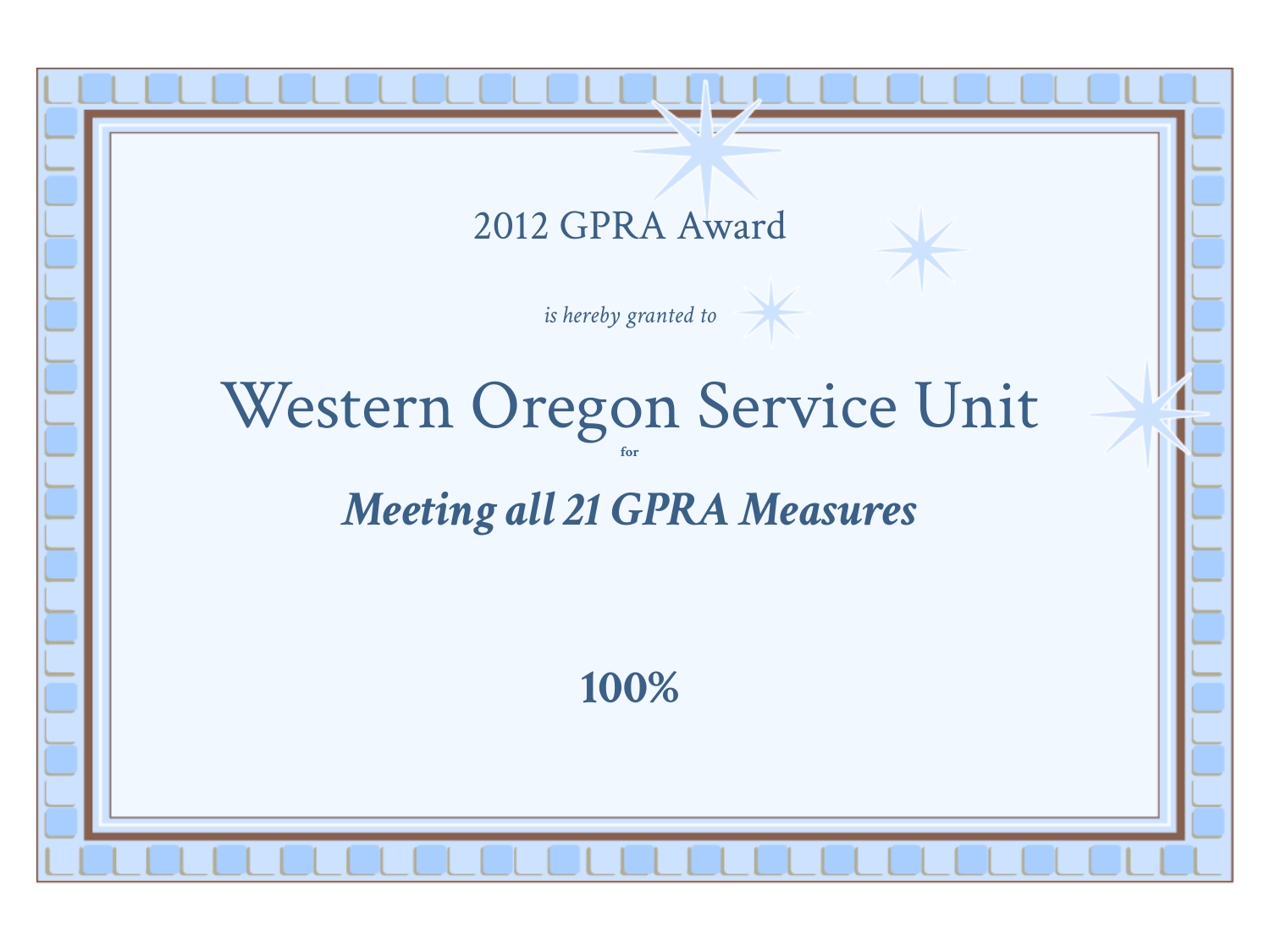

2012 GPRA Award
is hereby granted to
Western Oregon Service Unit
for
Meeting all 21 GPRA Measures
100%